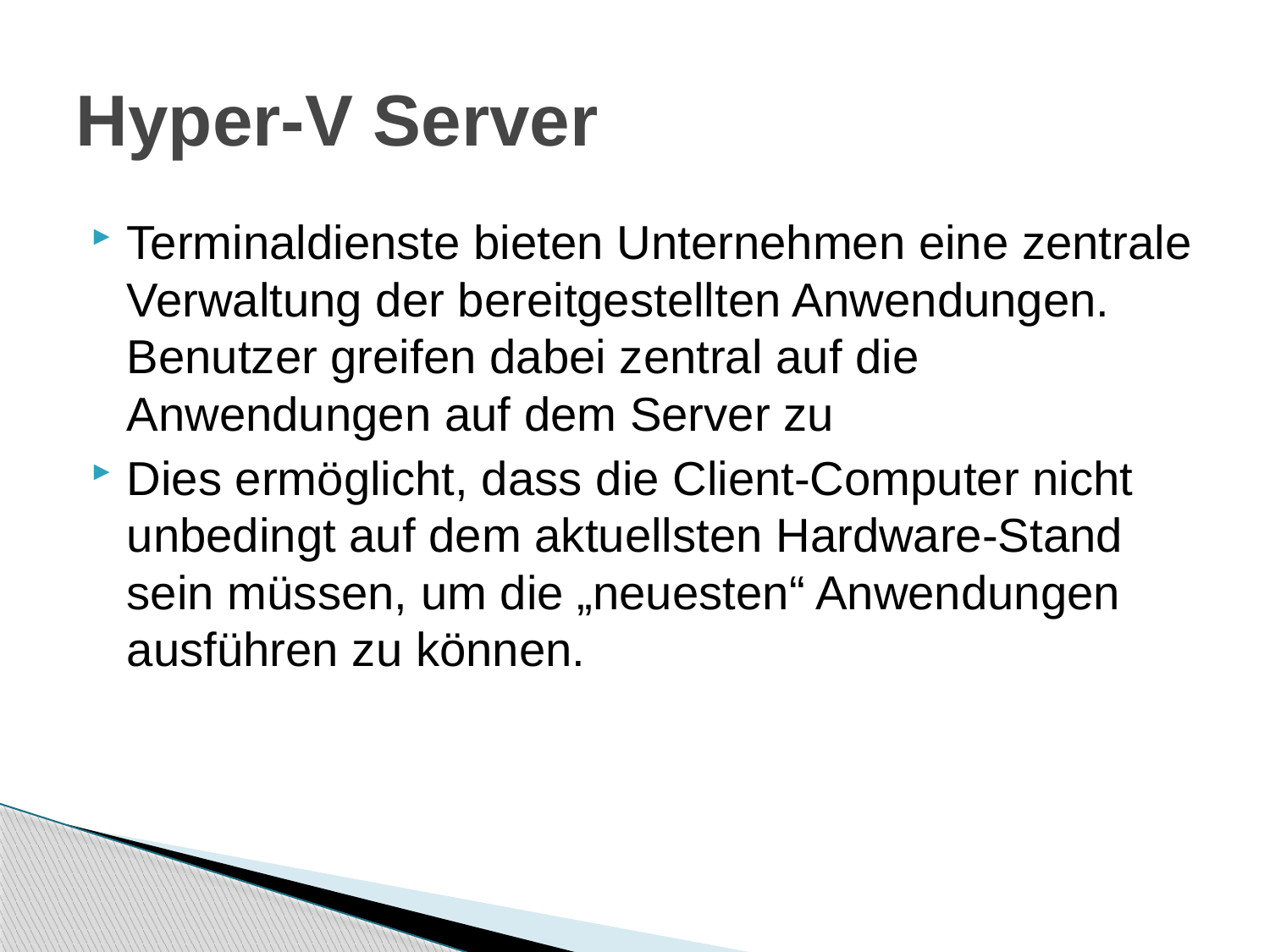

# Hyper-V Server
Terminaldienste bieten Unternehmen eine zentrale Verwaltung der bereitgestellten Anwendungen. Benutzer greifen dabei zentral auf die Anwendungen auf dem Server zu
Dies ermöglicht, dass die Client-Computer nicht unbedingt auf dem aktuellsten Hardware-Stand sein müssen, um die „neuesten“ Anwendungen ausführen zu können.